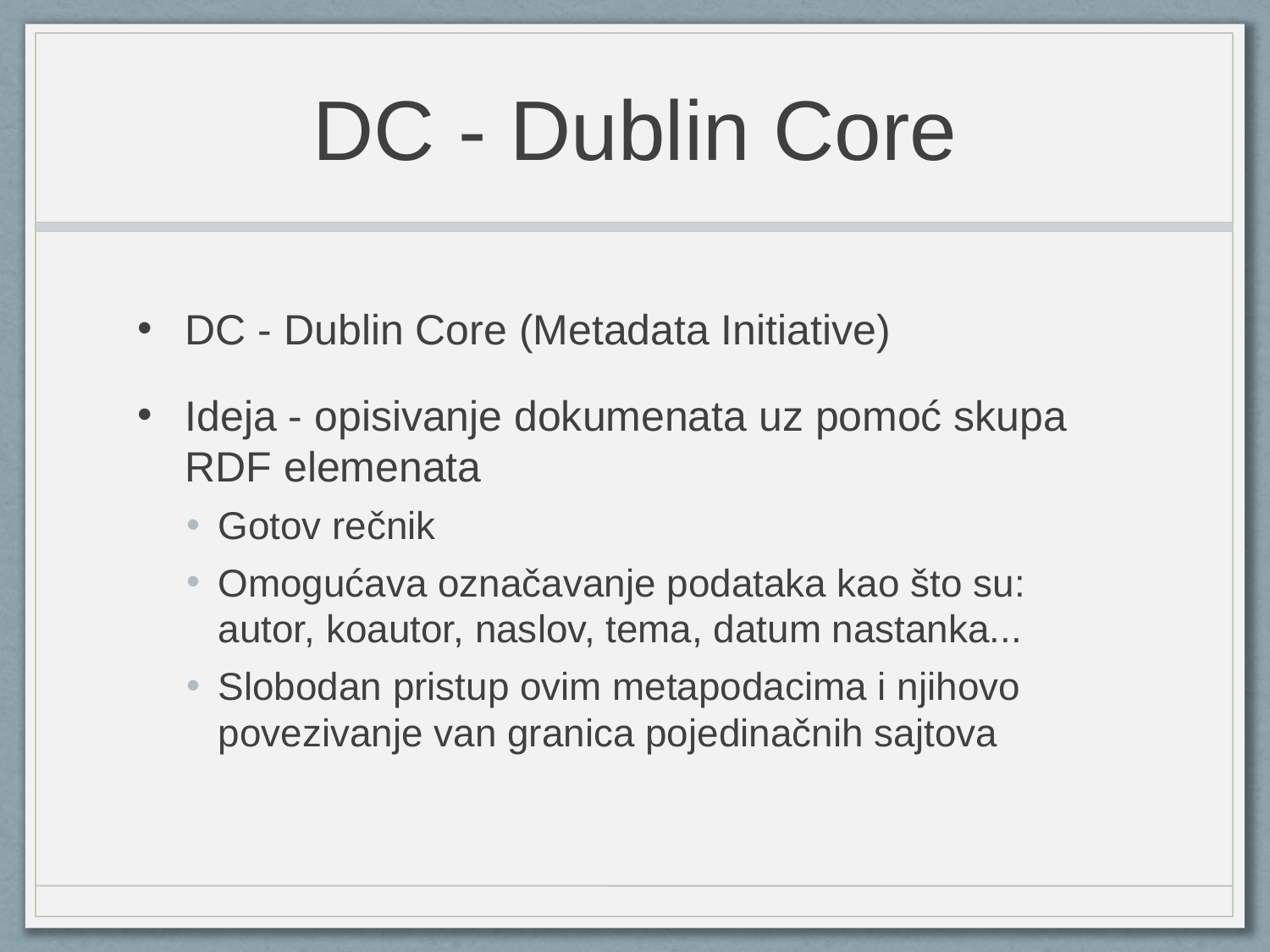

# DC - Dublin Core
DC - Dublin Core (Metadata Initiative)
Ideja - opisivanje dokumenata uz pomoć skupa RDF elemenata
Gotov rečnik
Omogućava označavanje podataka kao što su:       autor, koautor, naslov, tema, datum nastanka...
Slobodan pristup ovim metapodacima i njihovo povezivanje van granica pojedinačnih sajtova